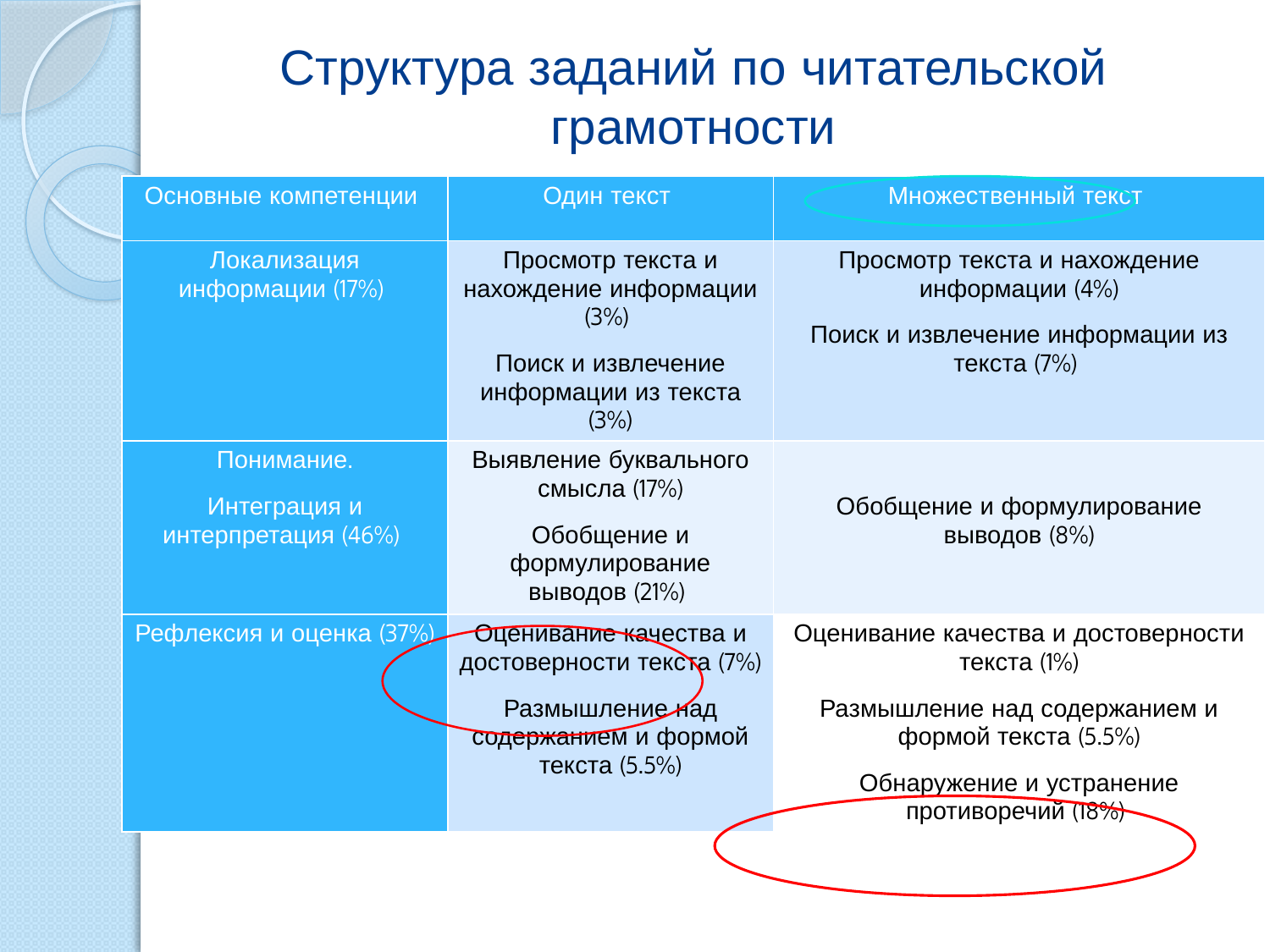

# Структура заданий по читательской грамотности
| Основные компетенции | Один текст | Множественный текст |
| --- | --- | --- |
| Локализация информации (17%) | Просмотр текста и нахождение информации (3%) Поиск и извлечение информации из текста (3%) | Просмотр текста и нахождение информации (4%) Поиск и извлечение информации из текста (7%) |
| Понимание. Интеграция и интерпретация (46%) | Выявление буквального смысла (17%) Обобщение и формулирование выводов (21%) | Обобщение и формулирование выводов (8%) |
| Рефлексия и оценка (37%) | Оценивание качества и достоверности текста (7%) Размышление над содержанием и формой текста (5.5%) | Оценивание качества и достоверности текста (1%) Размышление над содержанием и формой текста (5.5%) Обнаружение и устранение противоречий (18%) |